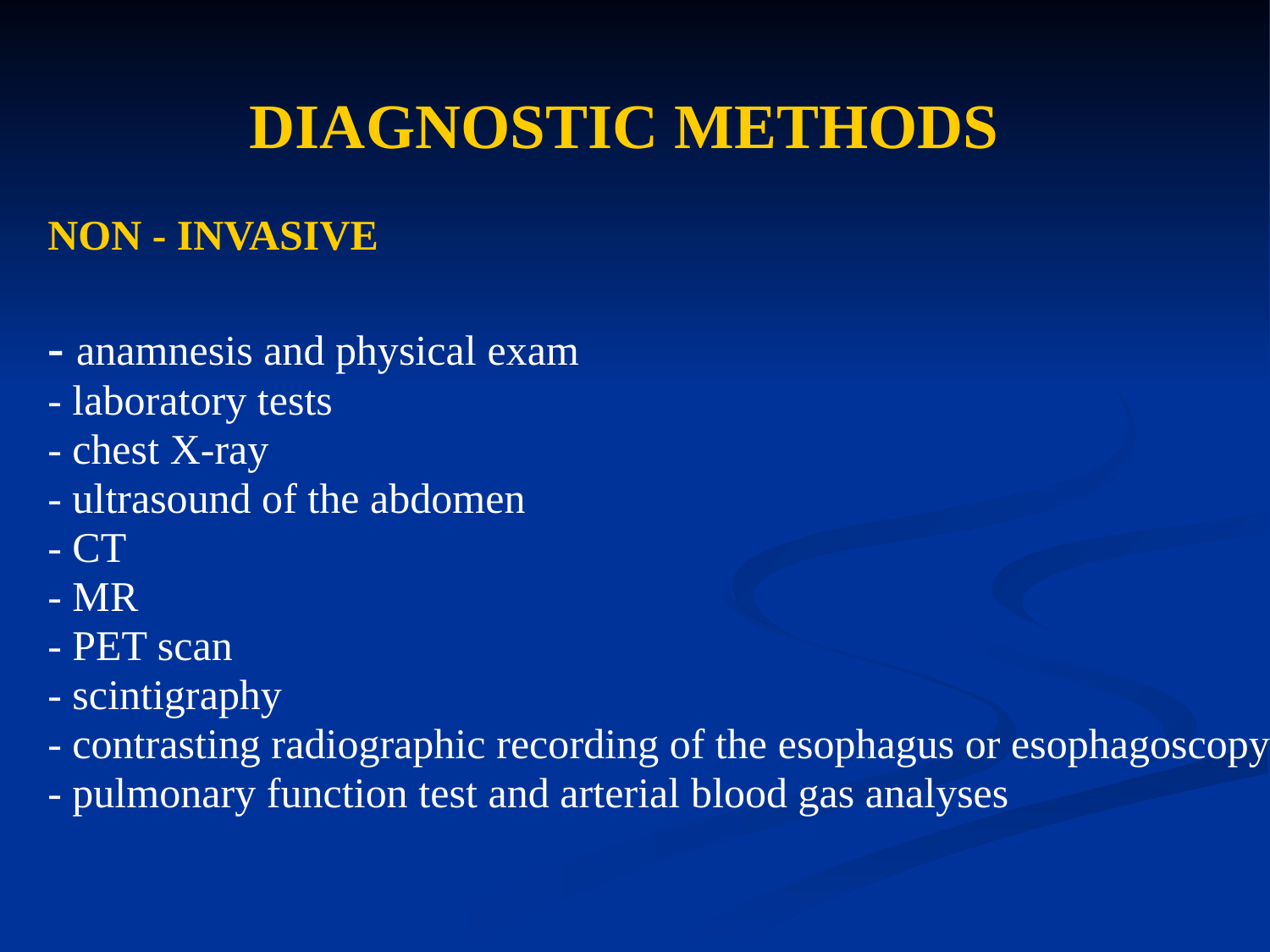

# DIAGNOSTIC METHODS
NON - INVASIVE

- anamnesis and physical exam
- laboratory tests
- chest X-ray
- ultrasound of the abdomen
- CT
- MR
- PET scan
- scintigraphy
- contrasting radiographic recording of the esophagus or esophagoscopy
- pulmonary function test and arterial blood gas analyses